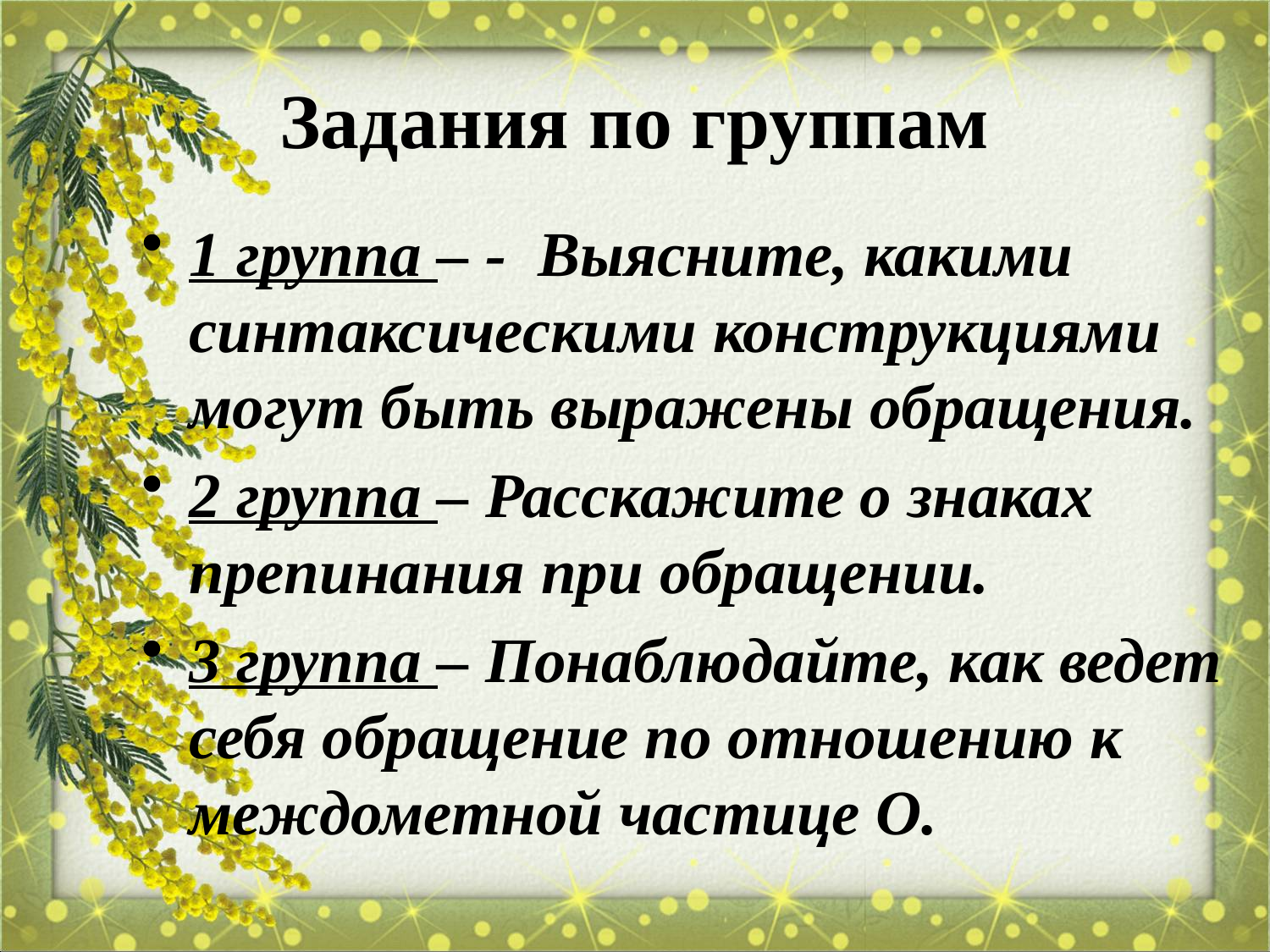

# Задания по группам
1 группа – -  Выясните, какими синтаксическими конструкциями могут быть выражены обращения.
2 группа – Расскажите о знаках препинания при обращении.
3 группа – Понаблюдайте, как ведет себя обращение по отношению к междометной частице О.